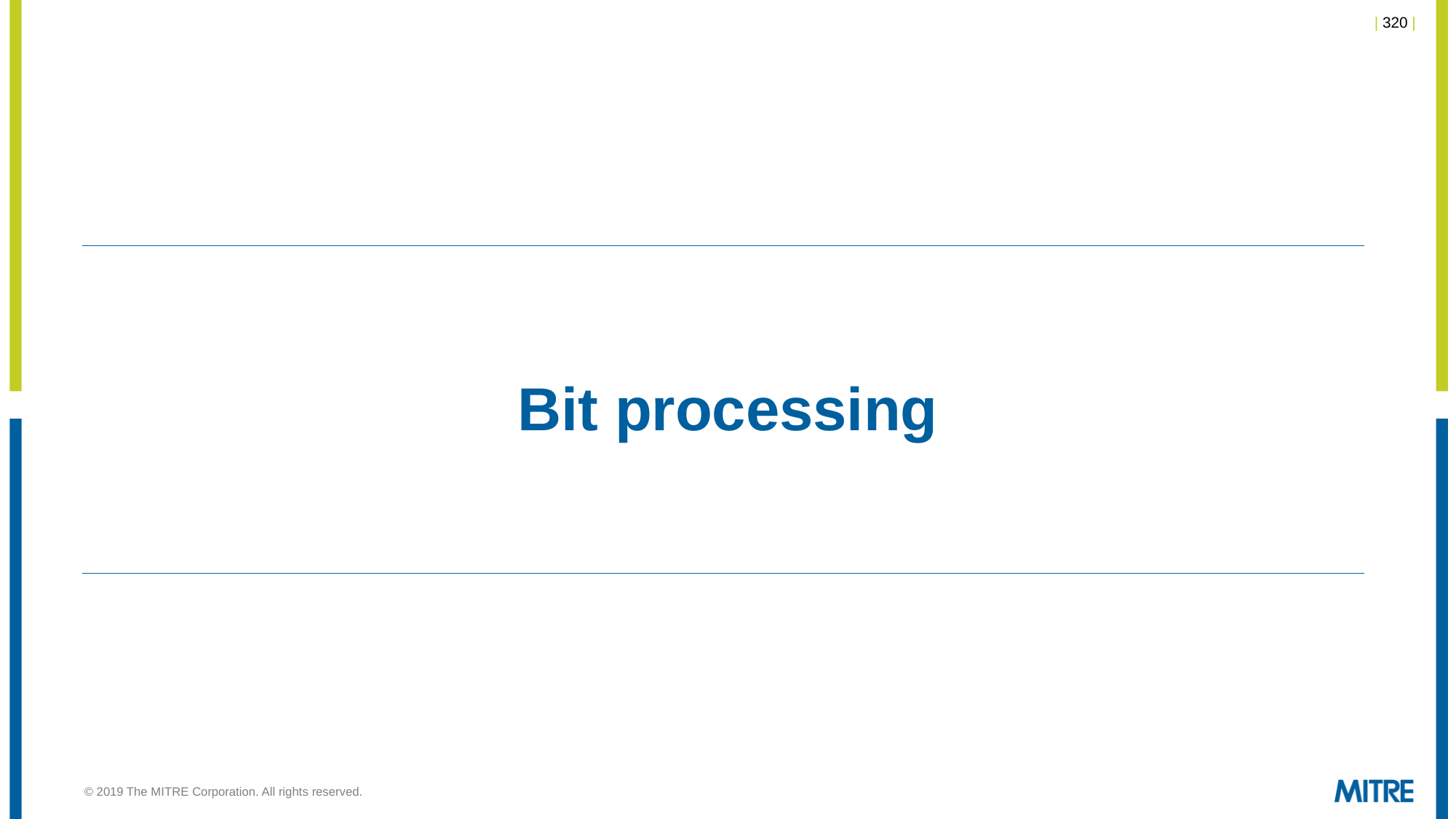

# Bit processing
© 2019 The MITRE Corporation. All rights reserved.